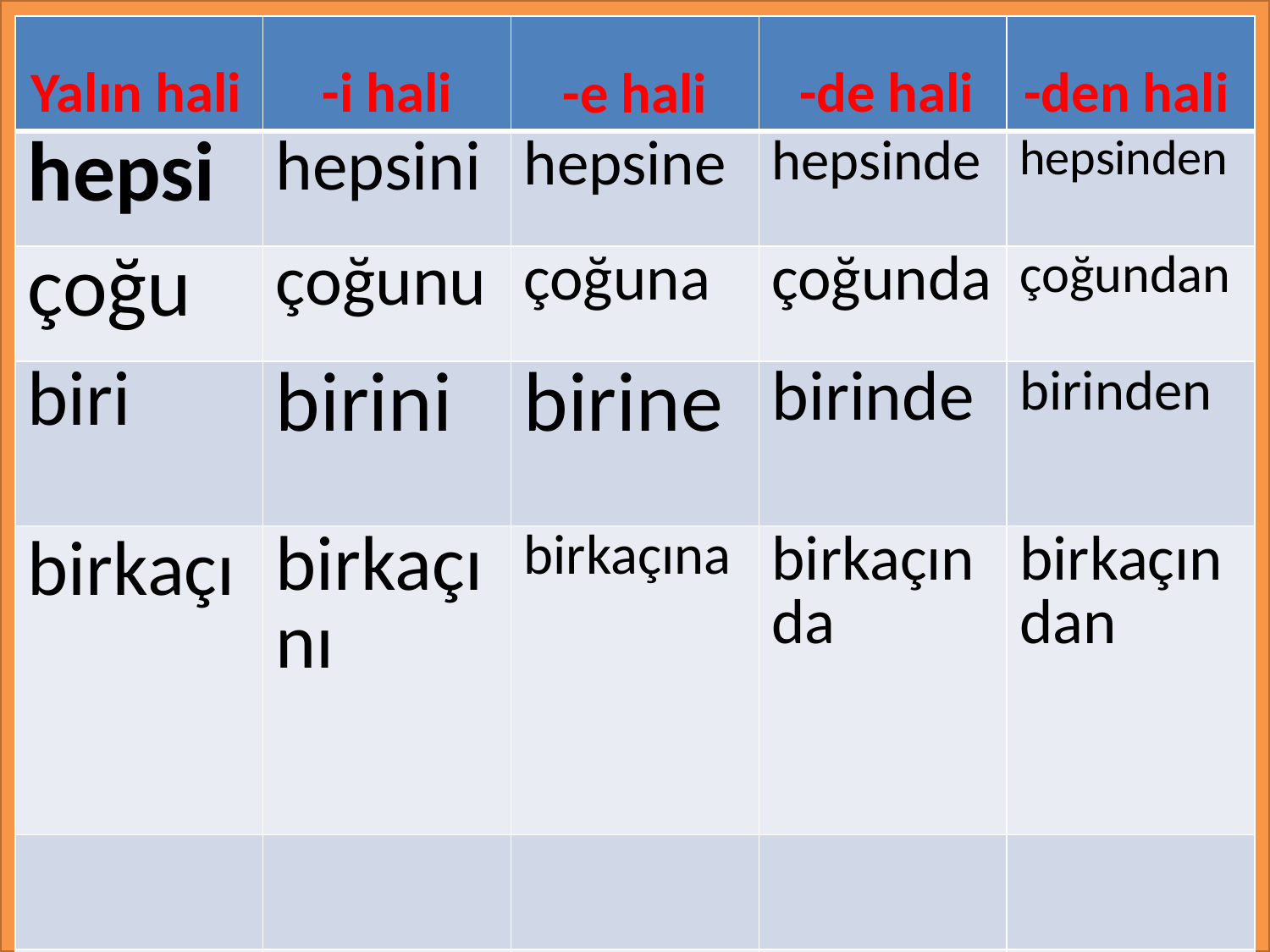

|  |  |  |  |  |
| --- | --- | --- | --- | --- |
| hepsi | hepsini | hepsine | hepsinde | hepsinden |
| çoğu | çoğunu | çoğuna | çoğunda | çoğundan |
| biri | birini | birine | birinde | birinden |
| birkaçı | birkaçını | birkaçına | birkaçında | birkaçından |
|  |  |  |  |  |
|  |  |  |  |  |
|  |  |  |  |  |
Yalın hali
-i hali
-den hali
-de hali
-e hali

#